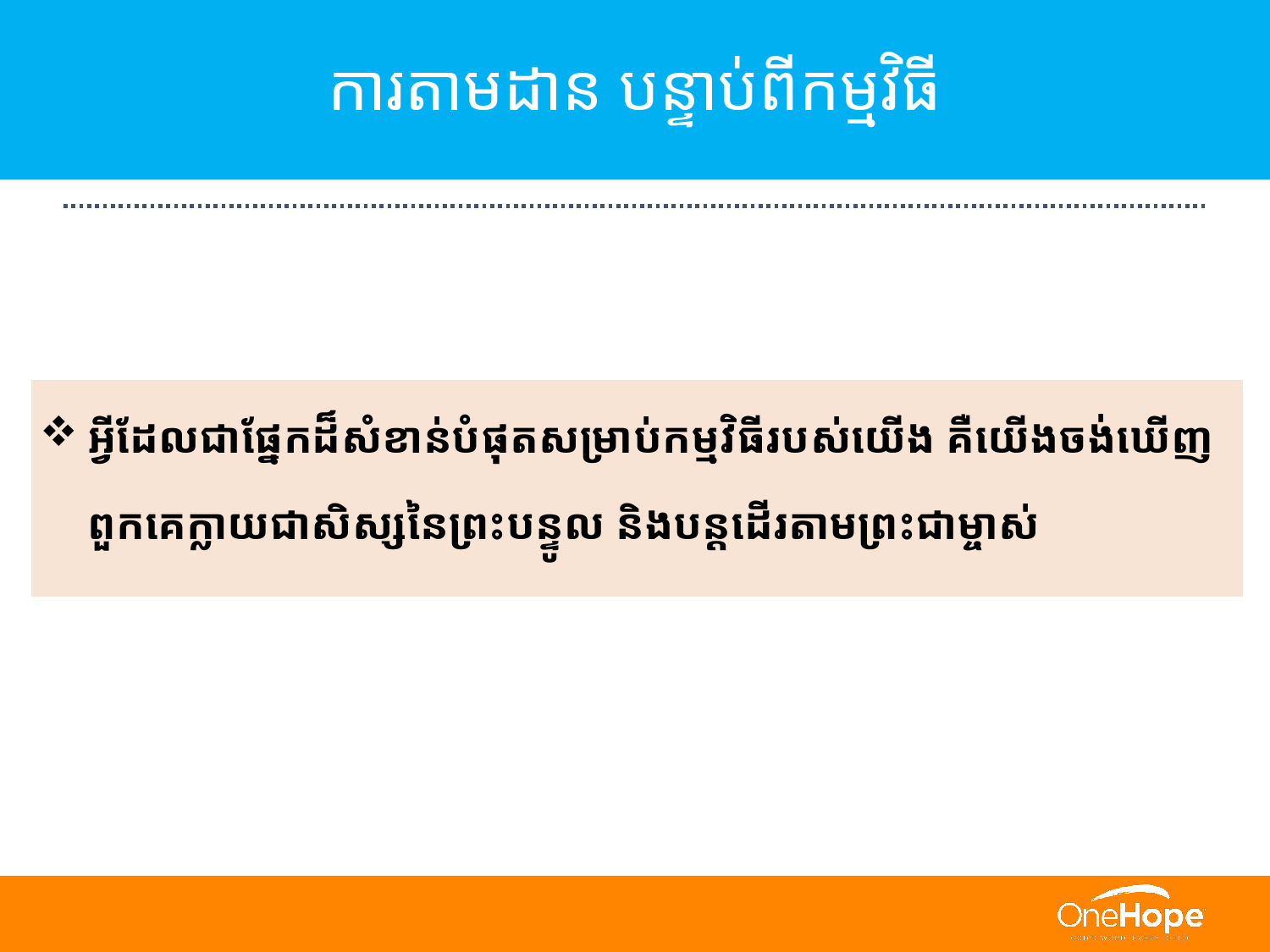

# ការតាមដាន បន្ទាប់ពីកម្មវិធី
| អ្វីដែលជាផ្នែកដ៏សំខាន់បំផុតសម្រាប់កម្មវិធីរបស់យើង គឺយើងចង់ឃើញពួកគេក្លាយជាសិស្សនៃព្រះបន្ទូល និងបន្តដើរតាមព្រះជាម្ចាស់ |
| --- |